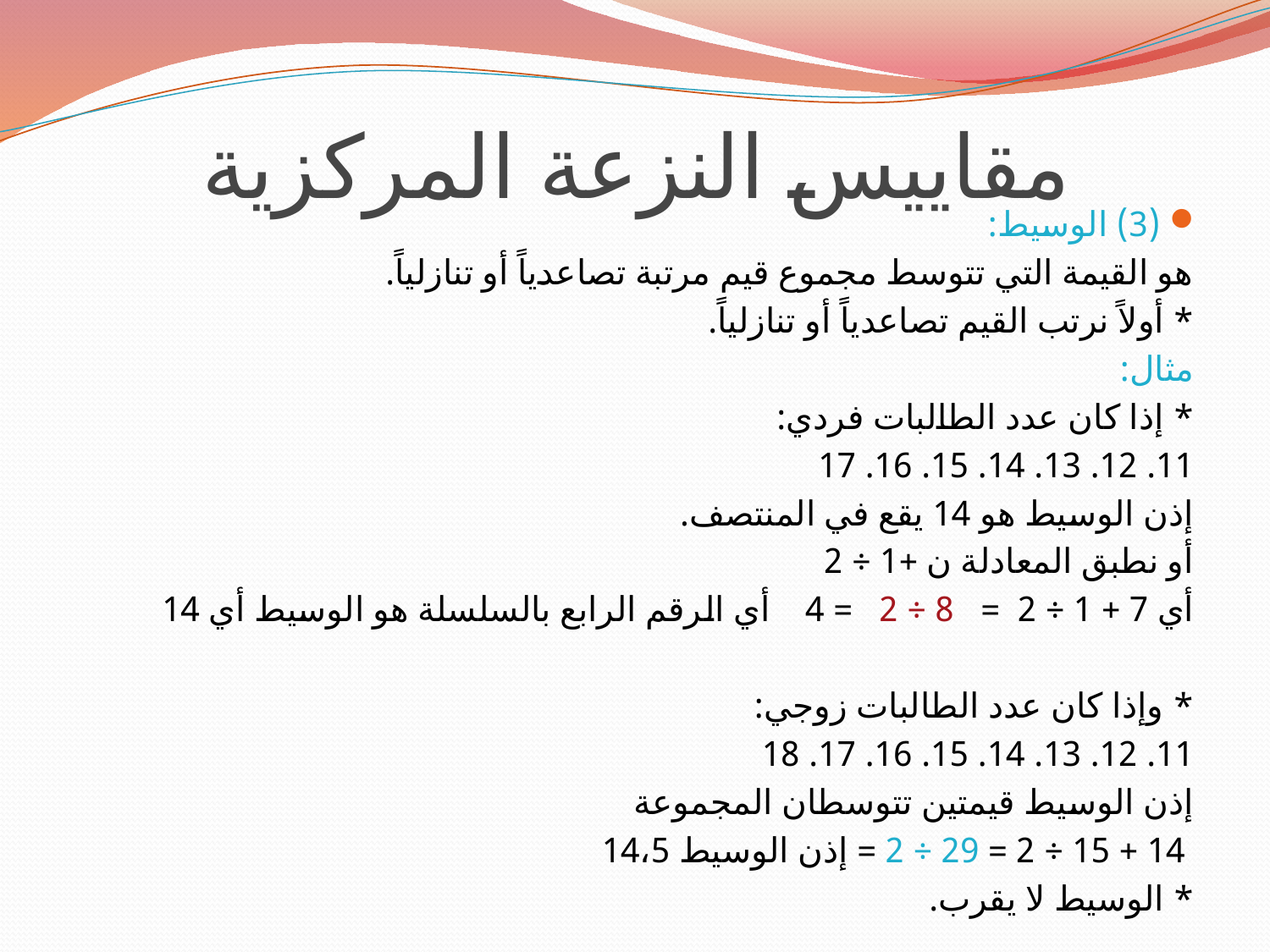

# مقاييس النزعة المركزية
(3) الوسيط:
هو القيمة التي تتوسط مجموع قيم مرتبة تصاعدياً أو تنازلياً.
* أولاً نرتب القيم تصاعدياً أو تنازلياً.
مثال:
* إذا كان عدد الطالبات فردي:
11. 12. 13. 14. 15. 16. 17
إذن الوسيط هو 14 يقع في المنتصف.
أو نطبق المعادلة ن +1 ÷ 2
أي 7 + 1 ÷ 2  =   8 ÷ 2   = 4    أي الرقم الرابع بالسلسلة هو الوسيط أي 14

* وإذا كان عدد الطالبات زوجي:
11. 12. 13. 14. 15. 16. 17. 18
إذن الوسيط قيمتين تتوسطان المجموعة
 14 + 15 ÷ 2 = 29 ÷ 2 = إذن الوسيط 14،5
* الوسيط لا يقرب.